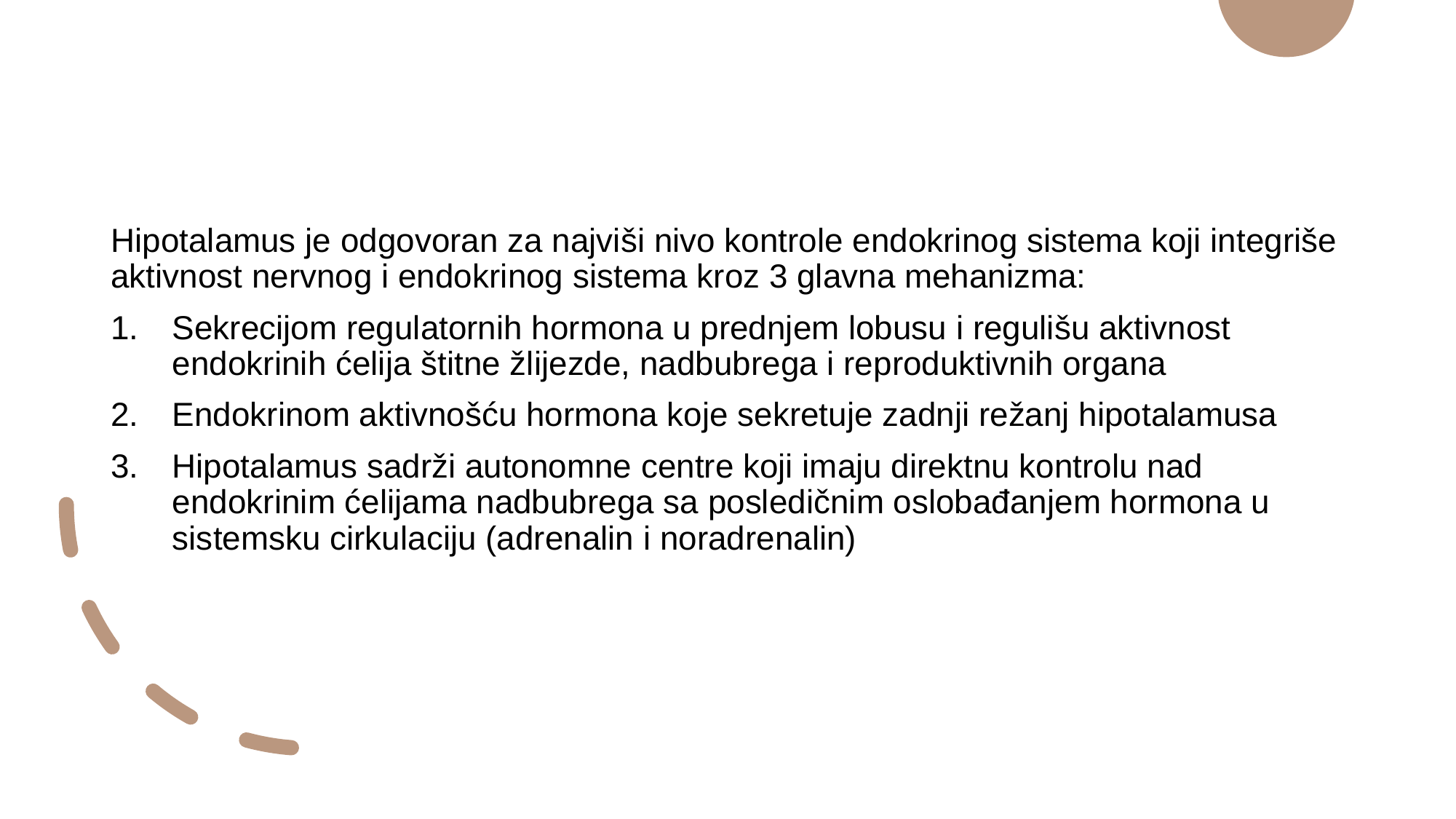

Hipotalamus je odgovoran za najviši nivo kontrole endokrinog sistema koji integriše aktivnost nervnog i endokrinog sistema kroz 3 glavna mehanizma:
Sekrecijom regulatornih hormona u prednjem lobusu i regulišu aktivnost endokrinih ćelija štitne žlijezde, nadbubrega i reproduktivnih organa
Endokrinom aktivnošću hormona koje sekretuje zadnji režanj hipotalamusa
Hipotalamus sadrži autonomne centre koji imaju direktnu kontrolu nad endokrinim ćelijama nadbubrega sa posledičnim oslobađanjem hormona u sistemsku cirkulaciju (adrenalin i noradrenalin)